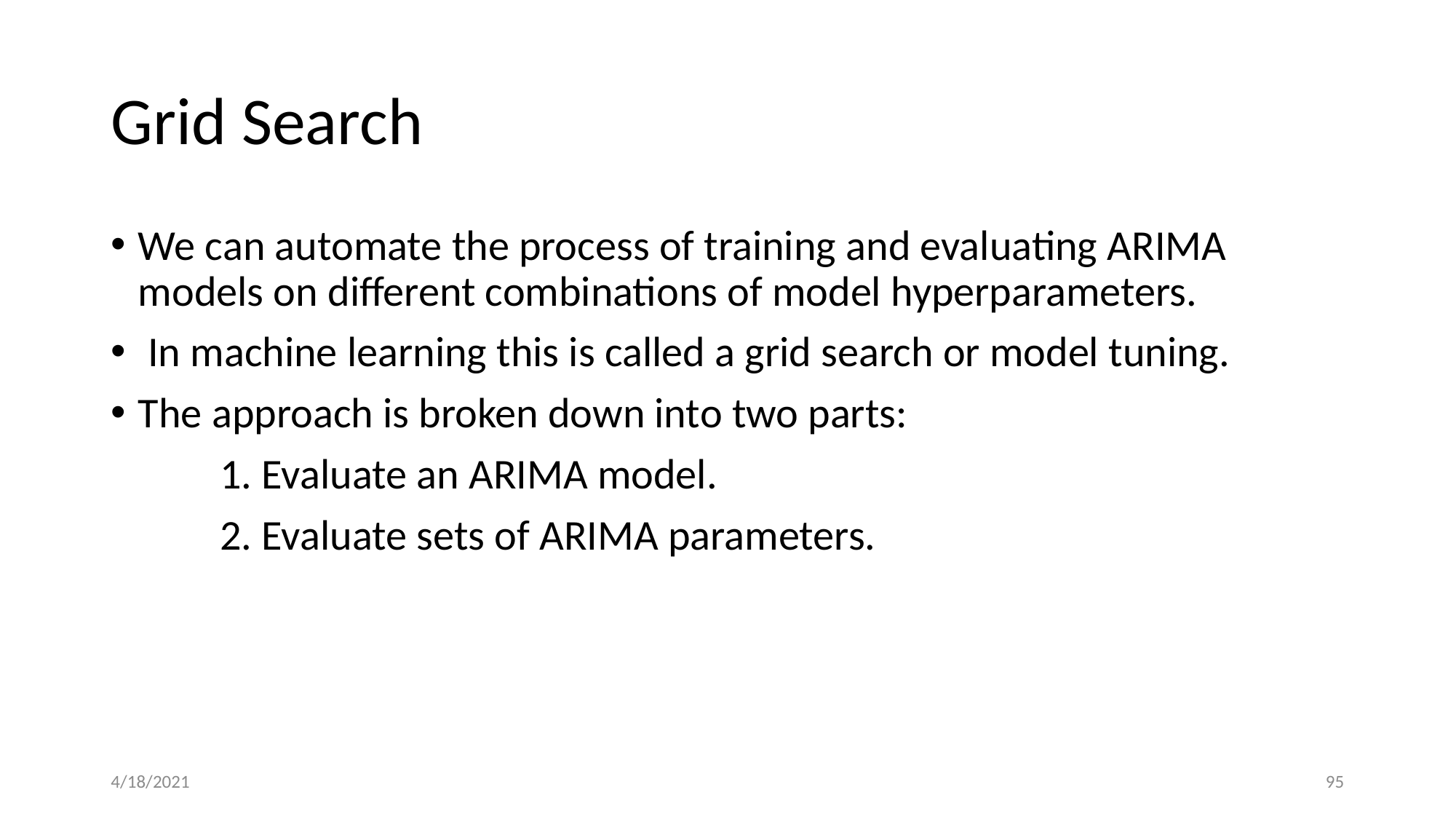

# Grid Search
We can automate the process of training and evaluating ARIMA models on different combinations of model hyperparameters.
 In machine learning this is called a grid search or model tuning.
The approach is broken down into two parts:
	1. Evaluate an ARIMA model.
	2. Evaluate sets of ARIMA parameters.
4/18/2021
95